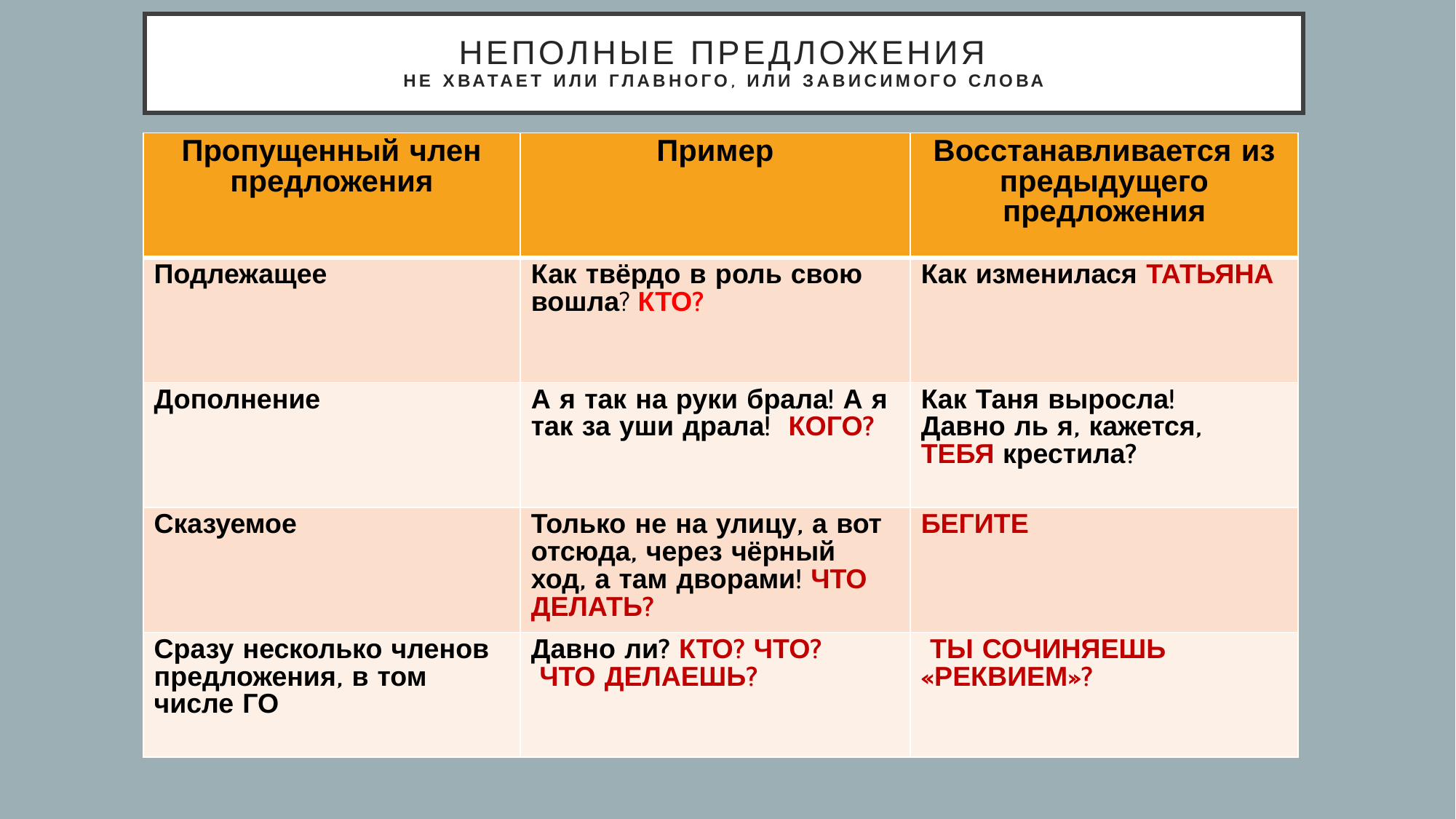

# Неполные предложения Не хватает или главного, или зависимого слова
| Пропущенный член предложения | Пример | Восстанавливается из предыдущего предложения |
| --- | --- | --- |
| Подлежащее | Как твёрдо в роль свою вошла? КТО? | Как изменилася ТАТЬЯНА |
| Дополнение | А я так на руки брала! А я так за уши драла! КОГО? | Как Таня выросла! Давно ль я, кажется, ТЕБЯ крестила? |
| Сказуемое | Только не на улицу, а вот отсюда, через чёрный ход, а там дворами! ЧТО ДЕЛАТЬ? | БЕГИТЕ |
| Сразу несколько членов предложения, в том числе ГО | Давно ли? КТО? ЧТО? ЧТО ДЕЛАЕШЬ? | ТЫ СОЧИНЯЕШЬ «РЕКВИЕМ»? |